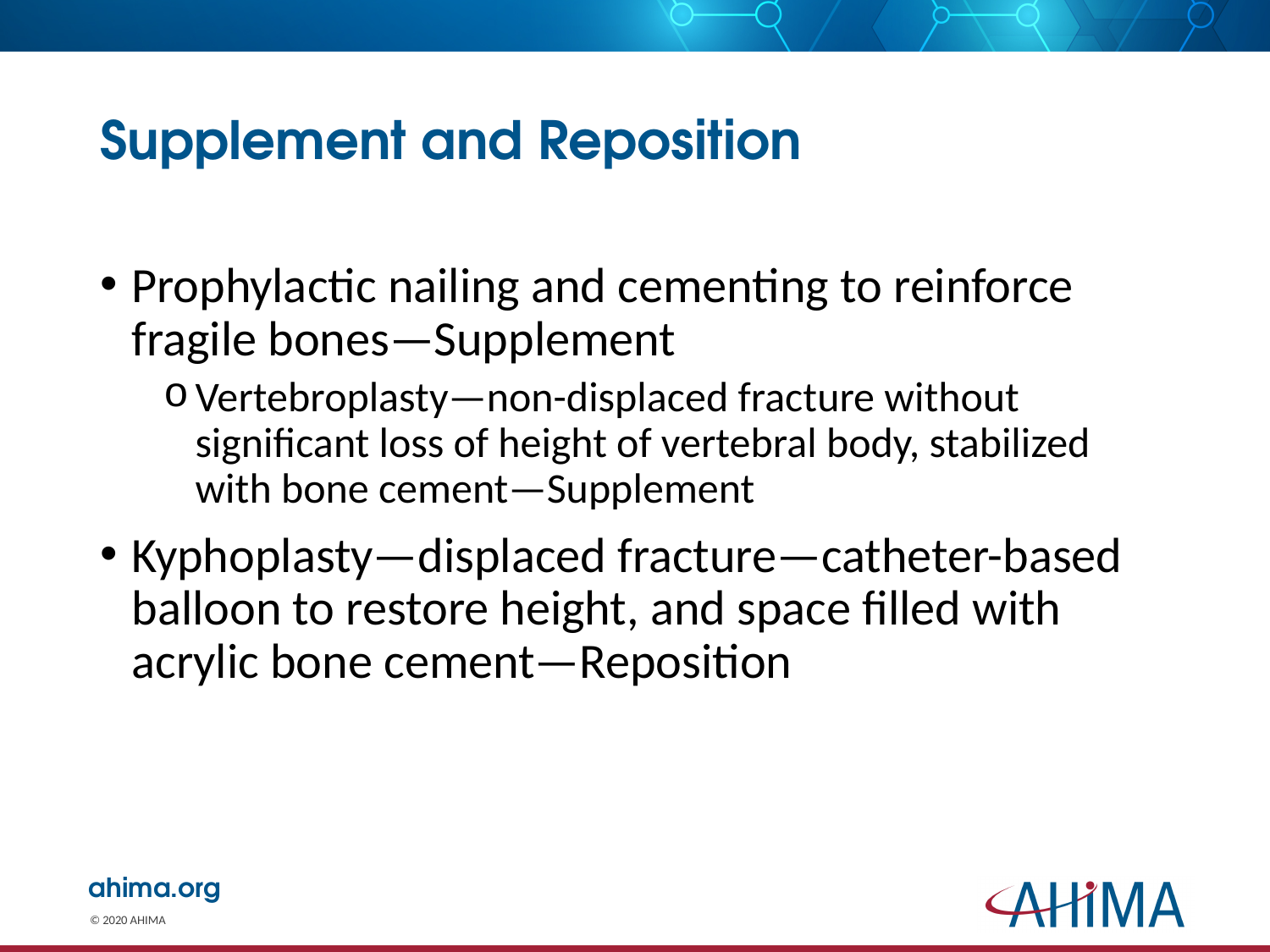

# Supplement and Reposition
Prophylactic nailing and cementing to reinforce fragile bones—Supplement
Vertebroplasty—non-displaced fracture without significant loss of height of vertebral body, stabilized with bone cement—Supplement
Kyphoplasty—displaced fracture—catheter-based balloon to restore height, and space filled with acrylic bone cement—Reposition